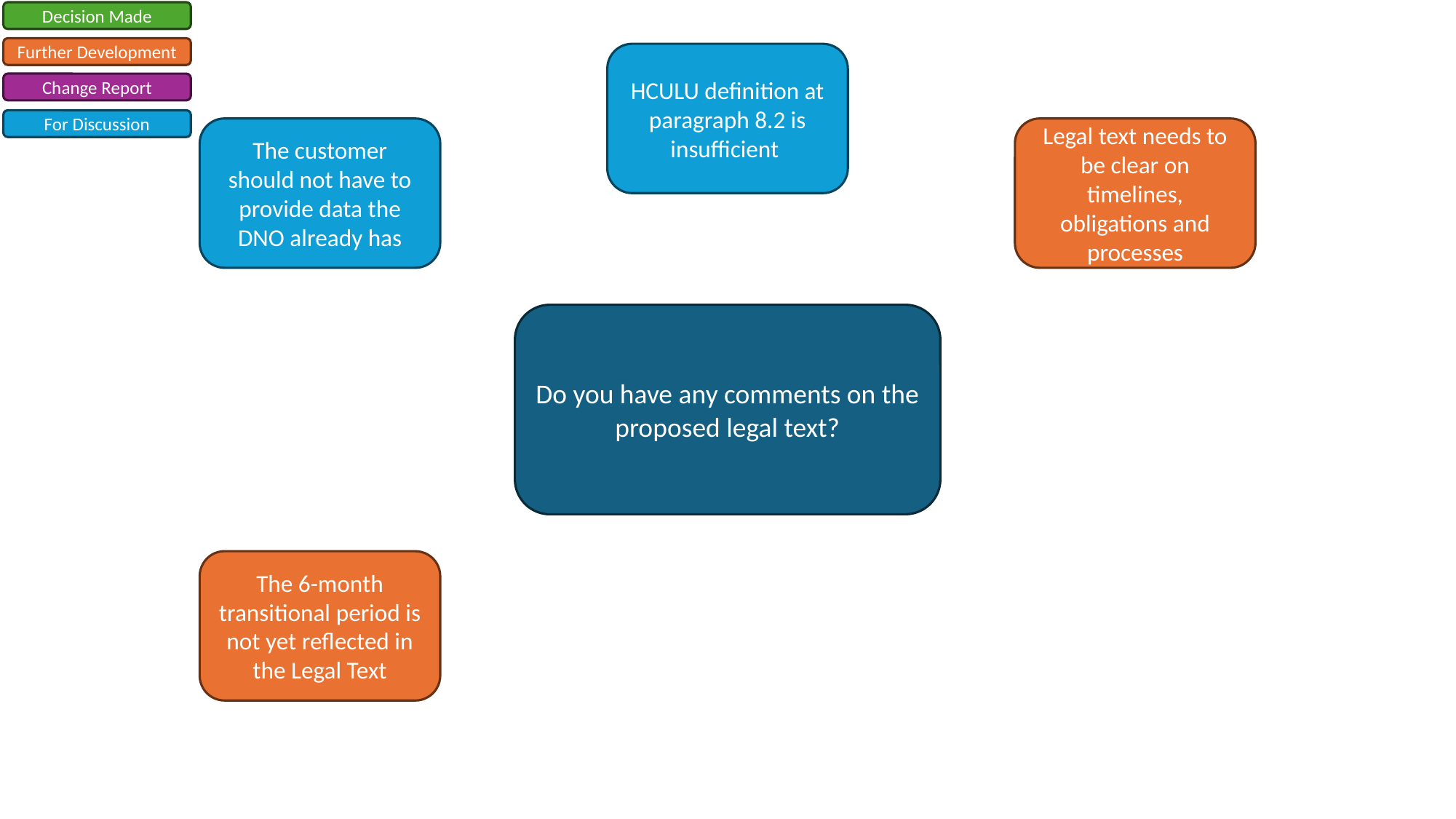

Decision Made
Further Development
HCULU definition at paragraph 8.2 is insufficient
Change Report
For Discussion
The customer should not have to provide data the DNO already has
Legal text needs to be clear on timelines, obligations and processes
Do you have any comments on the proposed legal text?
The 6-month transitional period is not yet reflected in the Legal Text